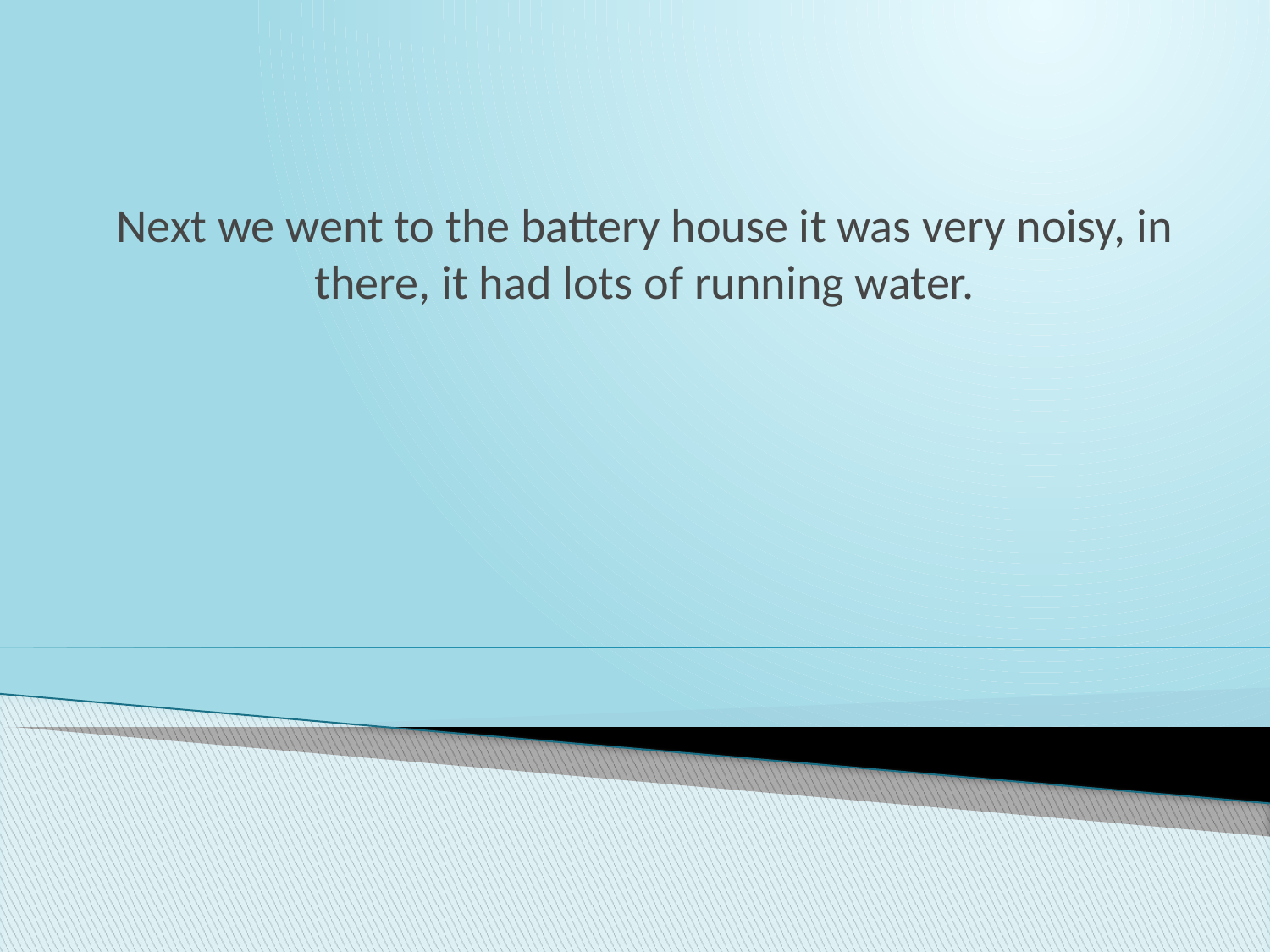

Next we went to the battery house it was very noisy, in there, it had lots of running water.